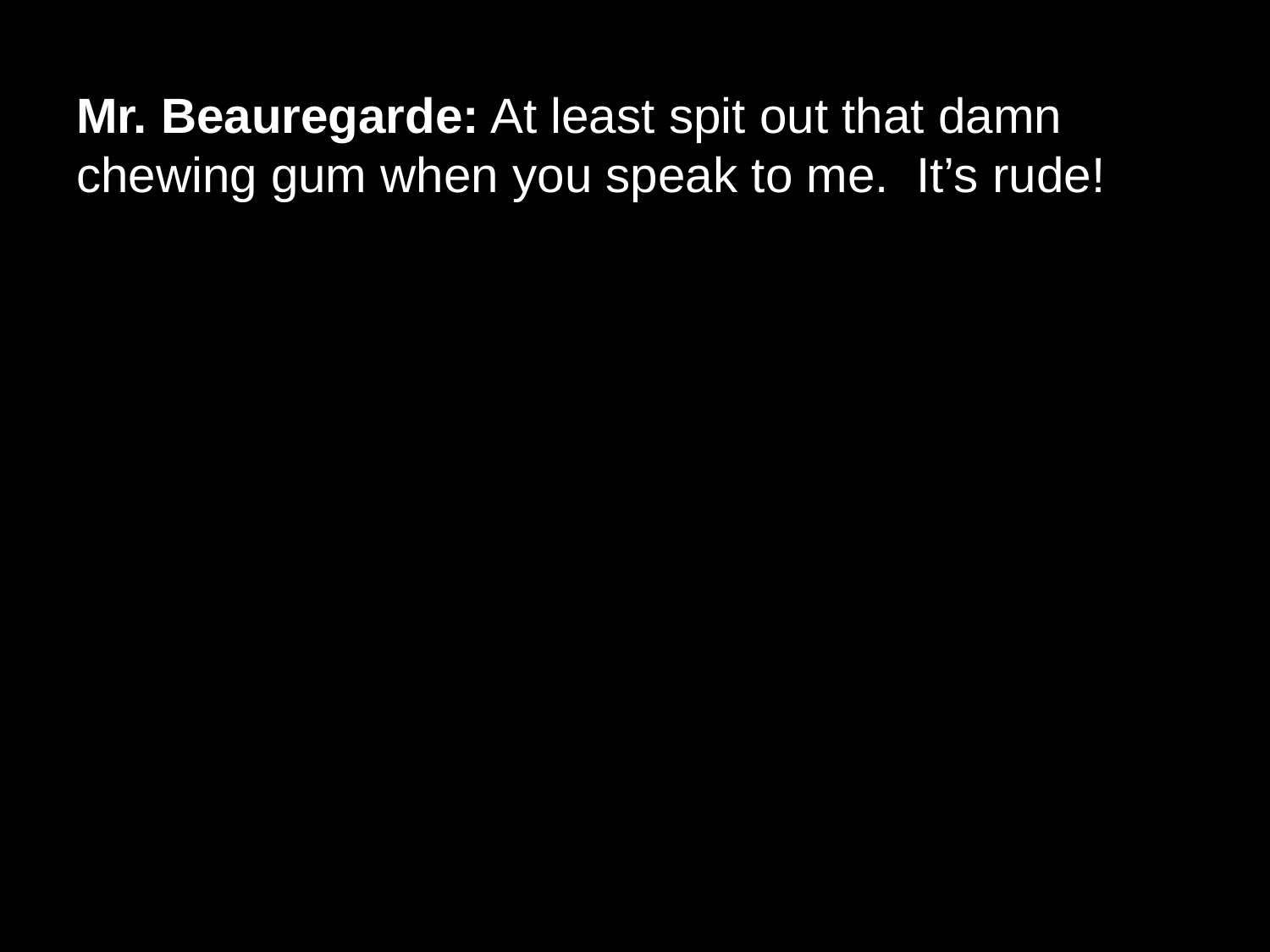

# Mr. Beauregarde: At least spit out that damn chewing gum when you speak to me.  It’s rude!